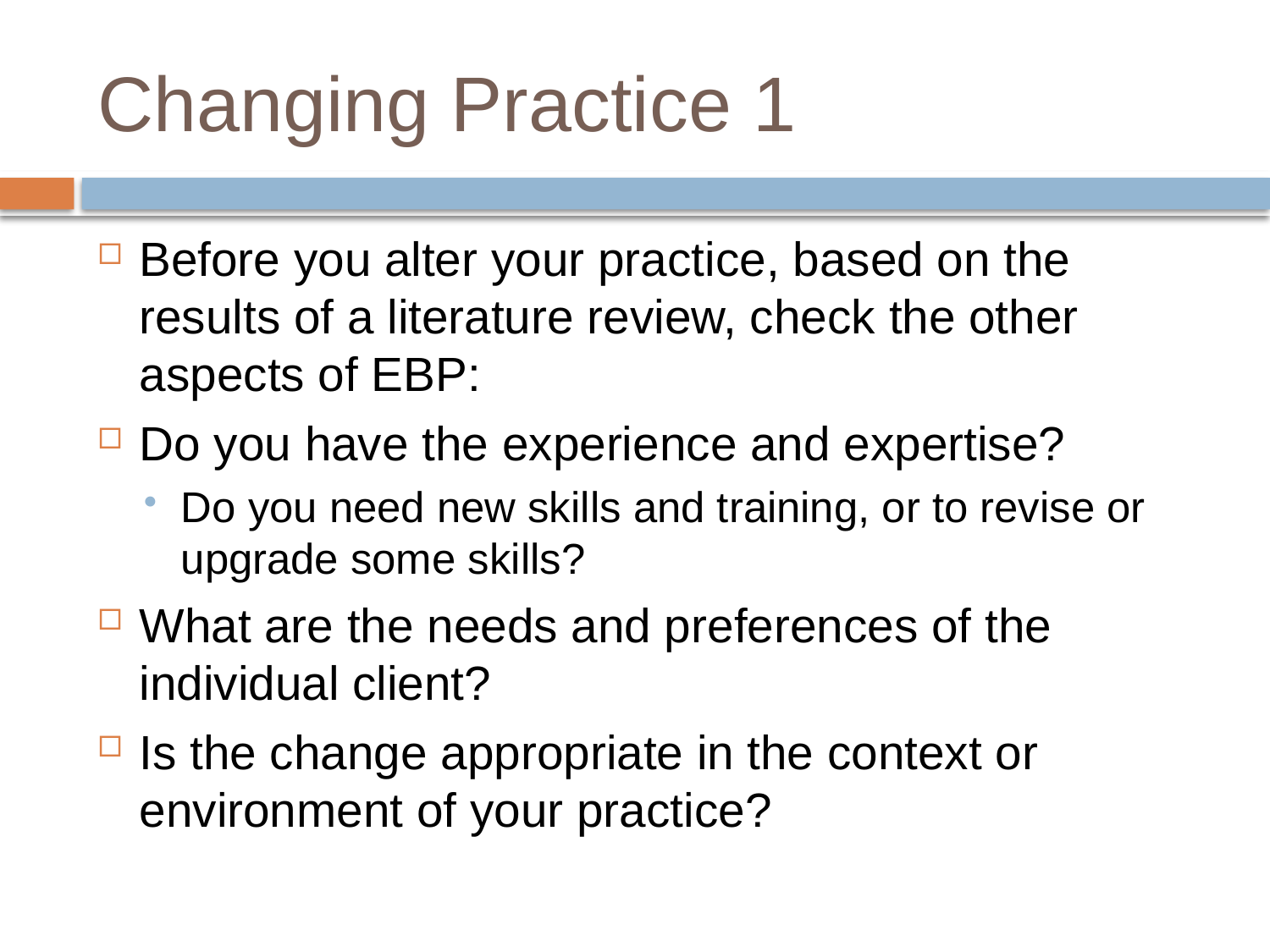

# Changing Practice 1
Before you alter your practice, based on the results of a literature review, check the other aspects of EBP:
Do you have the experience and expertise?
Do you need new skills and training, or to revise or upgrade some skills?
What are the needs and preferences of the individual client?
Is the change appropriate in the context or environment of your practice?